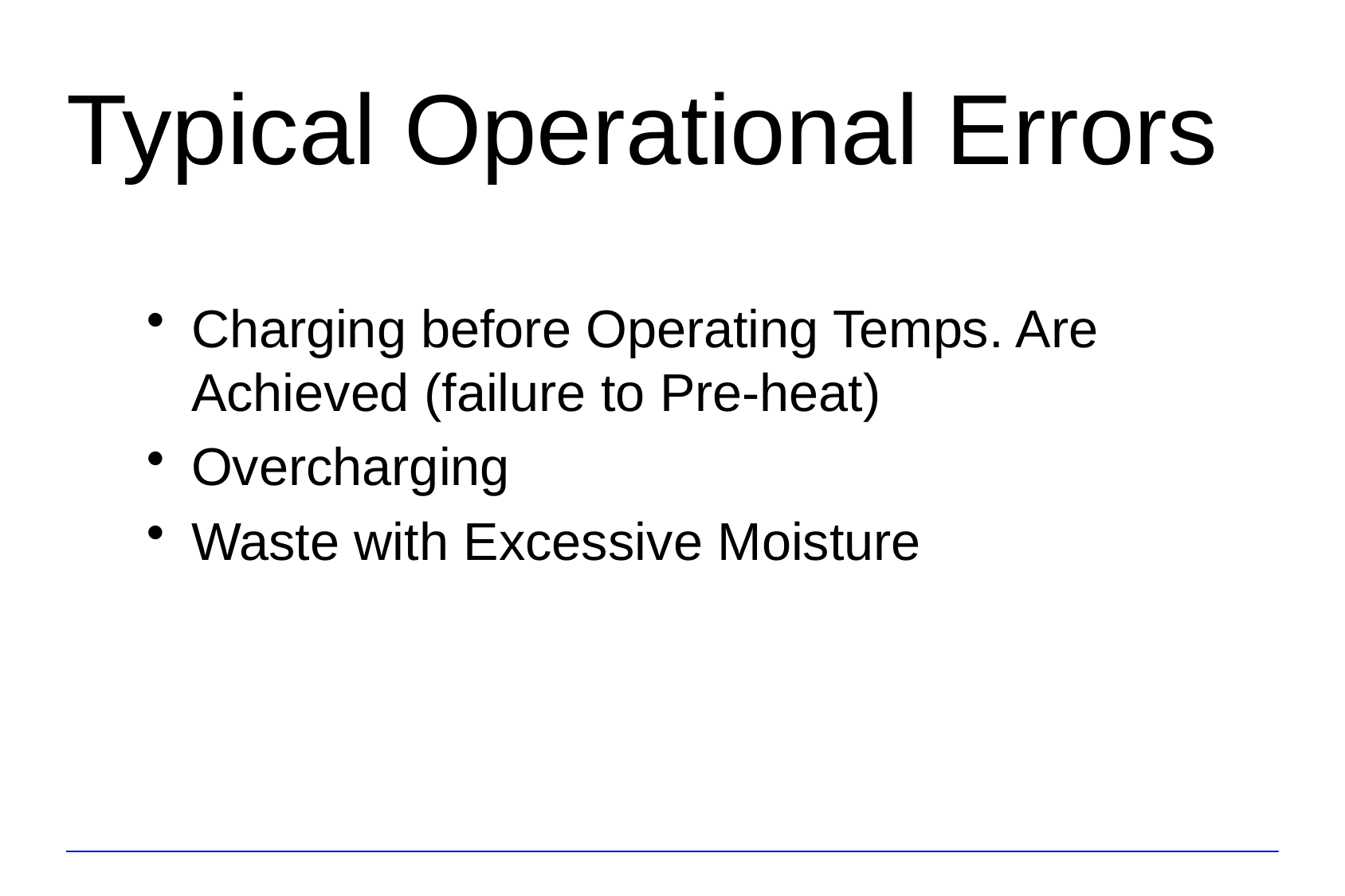

# Typical Operational Errors
Charging before Operating Temps. Are Achieved (failure to Pre-heat)
Overcharging
Waste with Excessive Moisture